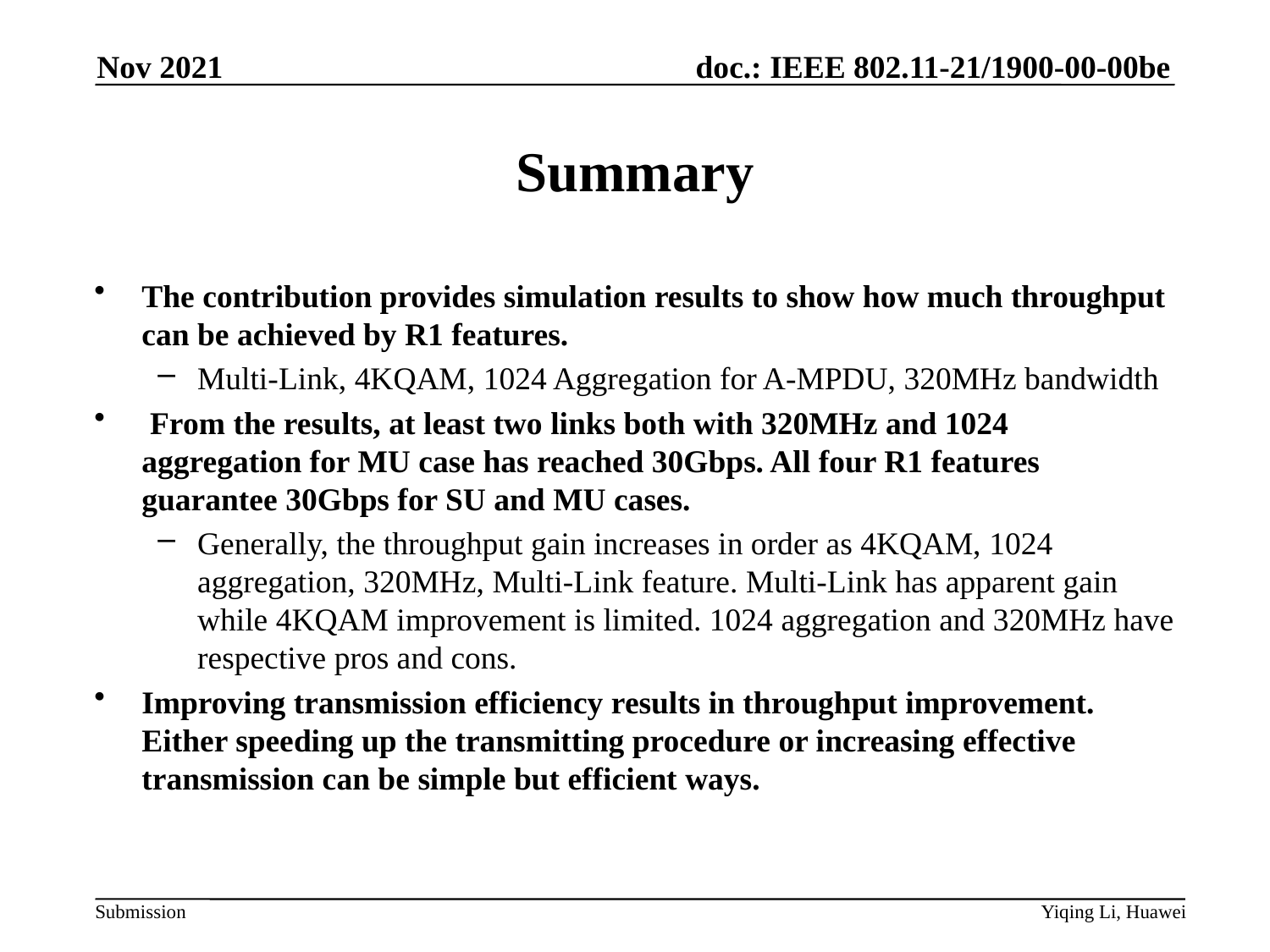

Nov 2021
# Summary
The contribution provides simulation results to show how much throughput can be achieved by R1 features.
Multi-Link, 4KQAM, 1024 Aggregation for A-MPDU, 320MHz bandwidth
 From the results, at least two links both with 320MHz and 1024 aggregation for MU case has reached 30Gbps. All four R1 features guarantee 30Gbps for SU and MU cases.
Generally, the throughput gain increases in order as 4KQAM, 1024 aggregation, 320MHz, Multi-Link feature. Multi-Link has apparent gain while 4KQAM improvement is limited. 1024 aggregation and 320MHz have respective pros and cons.
Improving transmission efficiency results in throughput improvement. Either speeding up the transmitting procedure or increasing effective transmission can be simple but efficient ways.

Yiqing Li, Huawei